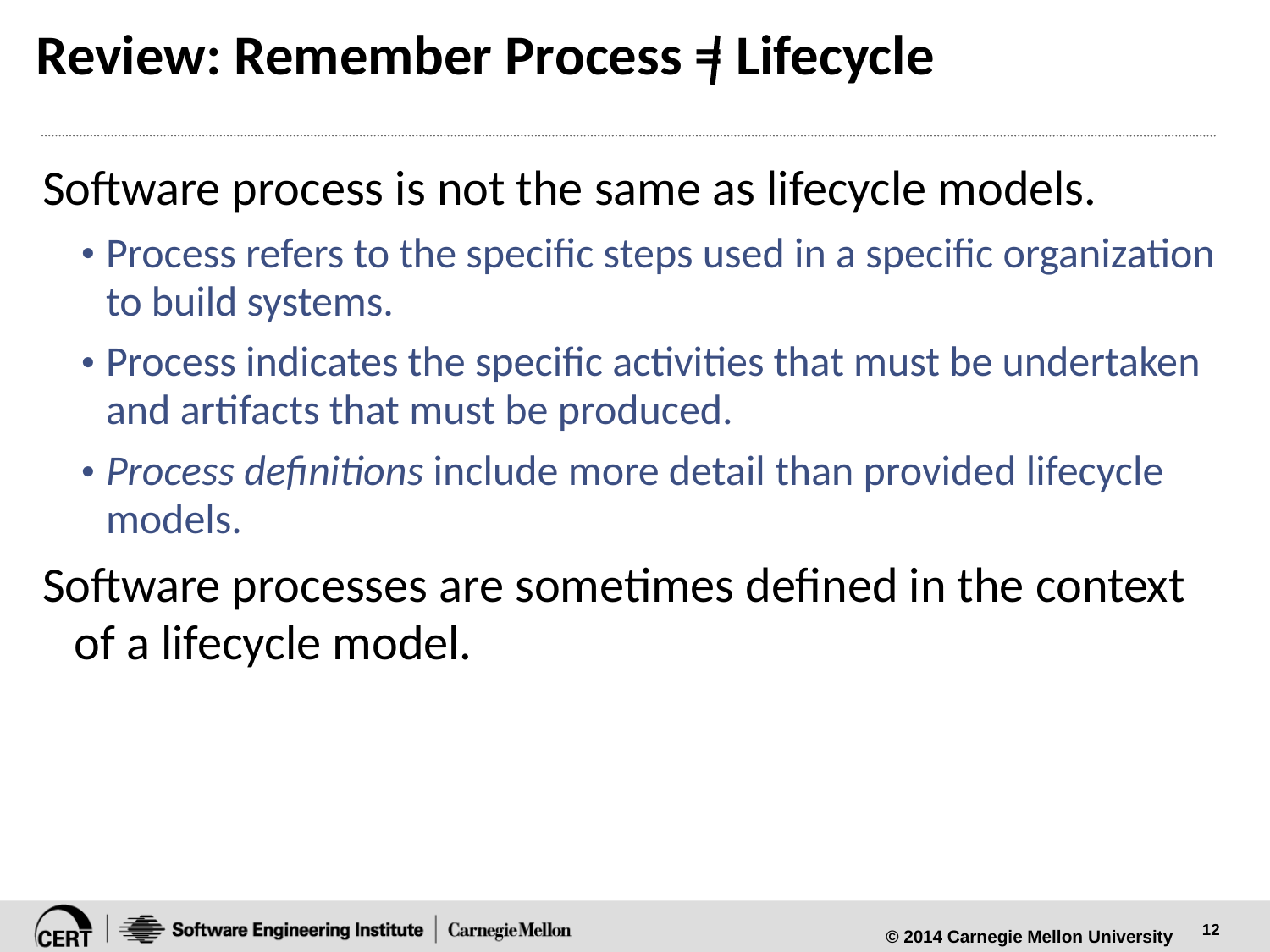

# Review: Remember Process = Lifecycle

Software process is not the same as lifecycle models.
Process refers to the specific steps used in a specific organization to build systems.
Process indicates the specific activities that must be undertaken and artifacts that must be produced.
Process definitions include more detail than provided lifecycle models.
Software processes are sometimes defined in the context of a lifecycle model.